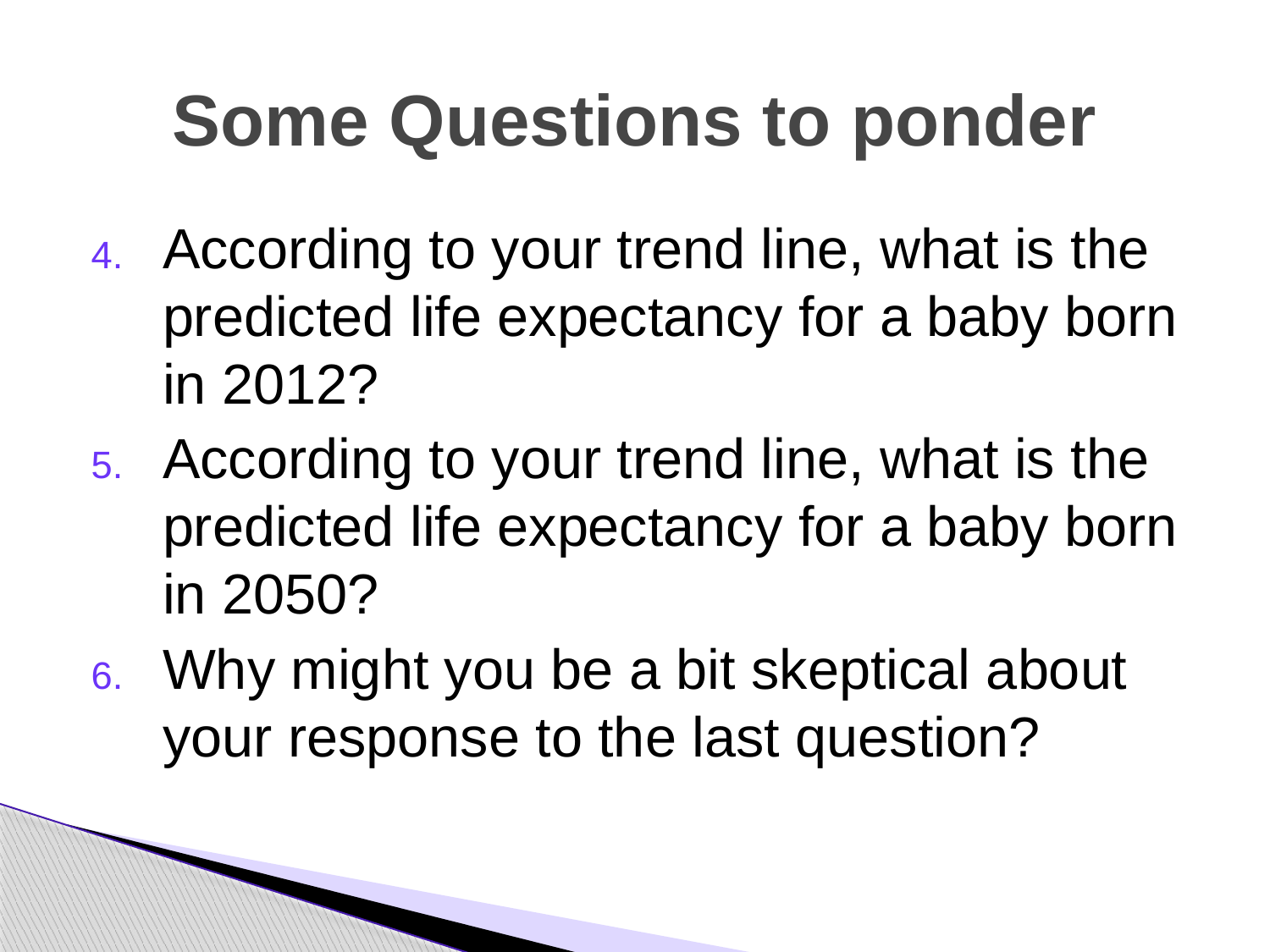

# Some Questions to ponder
According to your trend line, what is the predicted life expectancy for a baby born in 2012?
According to your trend line, what is the predicted life expectancy for a baby born in 2050?
Why might you be a bit skeptical about your response to the last question?